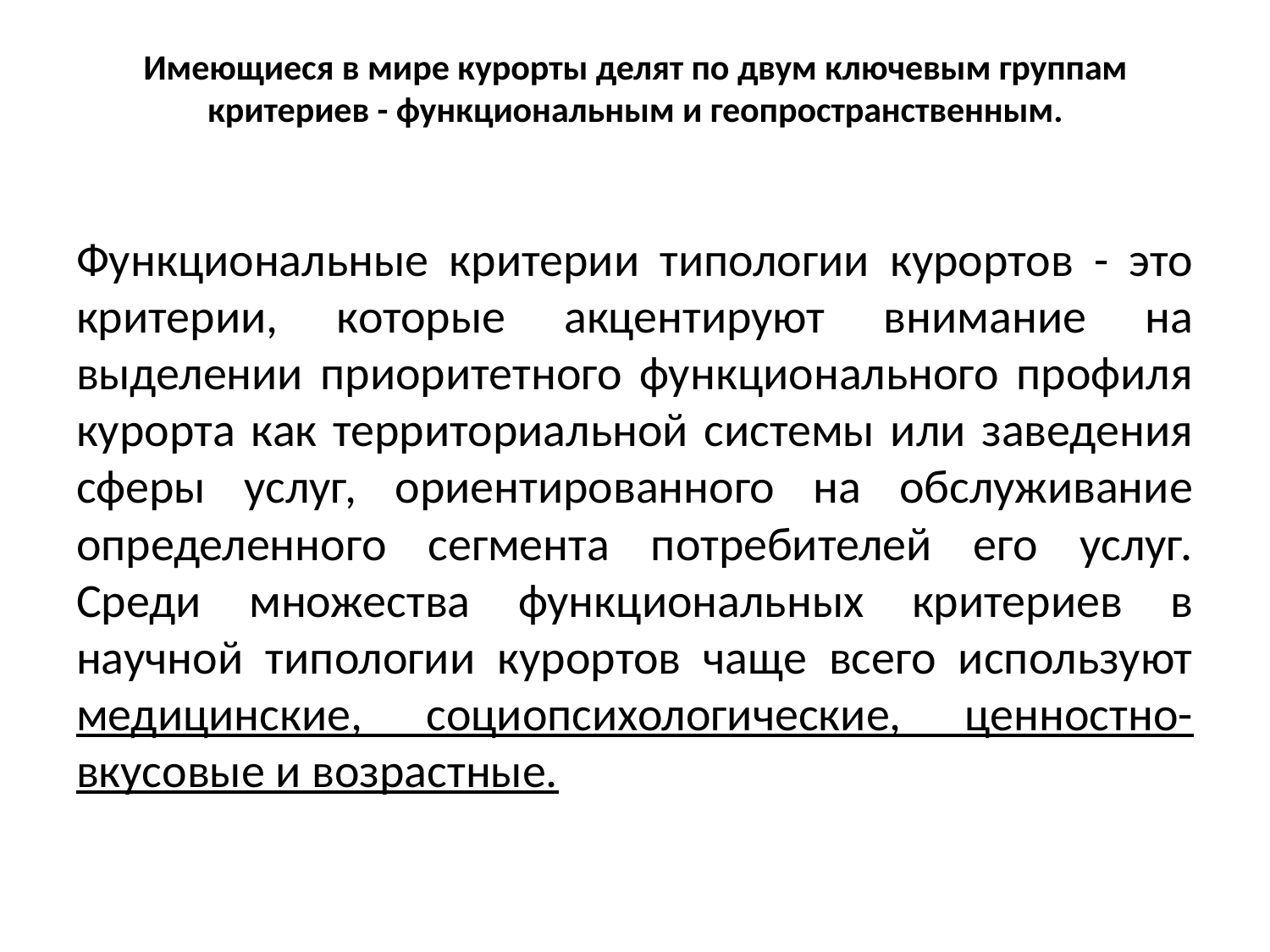

# Имеющиеся в мире курорты делят по двум ключевым группам критериев - функциональным и геопространственным.
Функциональные критерии типологии курортов - это критерии, которые акцентируют внимание на выделении приоритетного функционального профиля курорта как территориальной системы или заведения сферы услуг, ориентированного на обслуживание определенного сегмента потребителей его услуг. Среди множества функциональных критериев в научной типологии курортов чаще всего используют медицинские, социопсихологические, ценностно-вкусовые и возрастные.